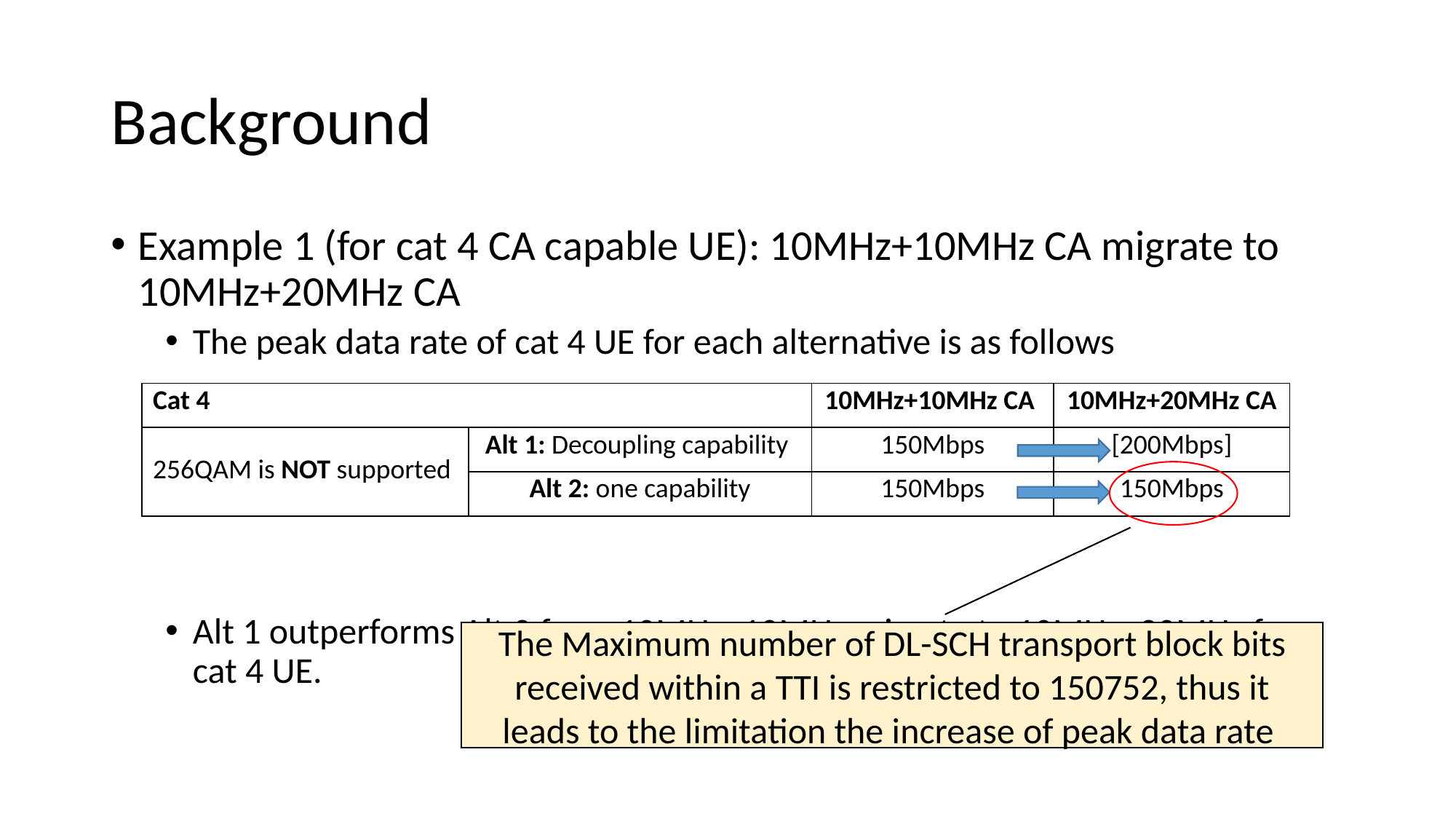

# Background
Example 1 (for cat 4 CA capable UE): 10MHz+10MHz CA migrate to 10MHz+20MHz CA
The peak data rate of cat 4 UE for each alternative is as follows

Alt 1 outperforms Alt 2 from 10MHz+10MHz migrate to 10MHz+20MHz for cat 4 UE.

| Cat 4 |  | 10MHz+10MHz CA | 10MHz+20MHz CA |
| --- | --- | --- | --- |
| 256QAM is NOT supported | Alt 1: Decoupling capability | 150Mbps | [200Mbps] |
|  | Alt 2: one capability | 150Mbps | 150Mbps |

The Maximum number of DL-SCH transport block bits received within a TTI is restricted to 150752, thus it leads to the limitation the increase of peak data rate